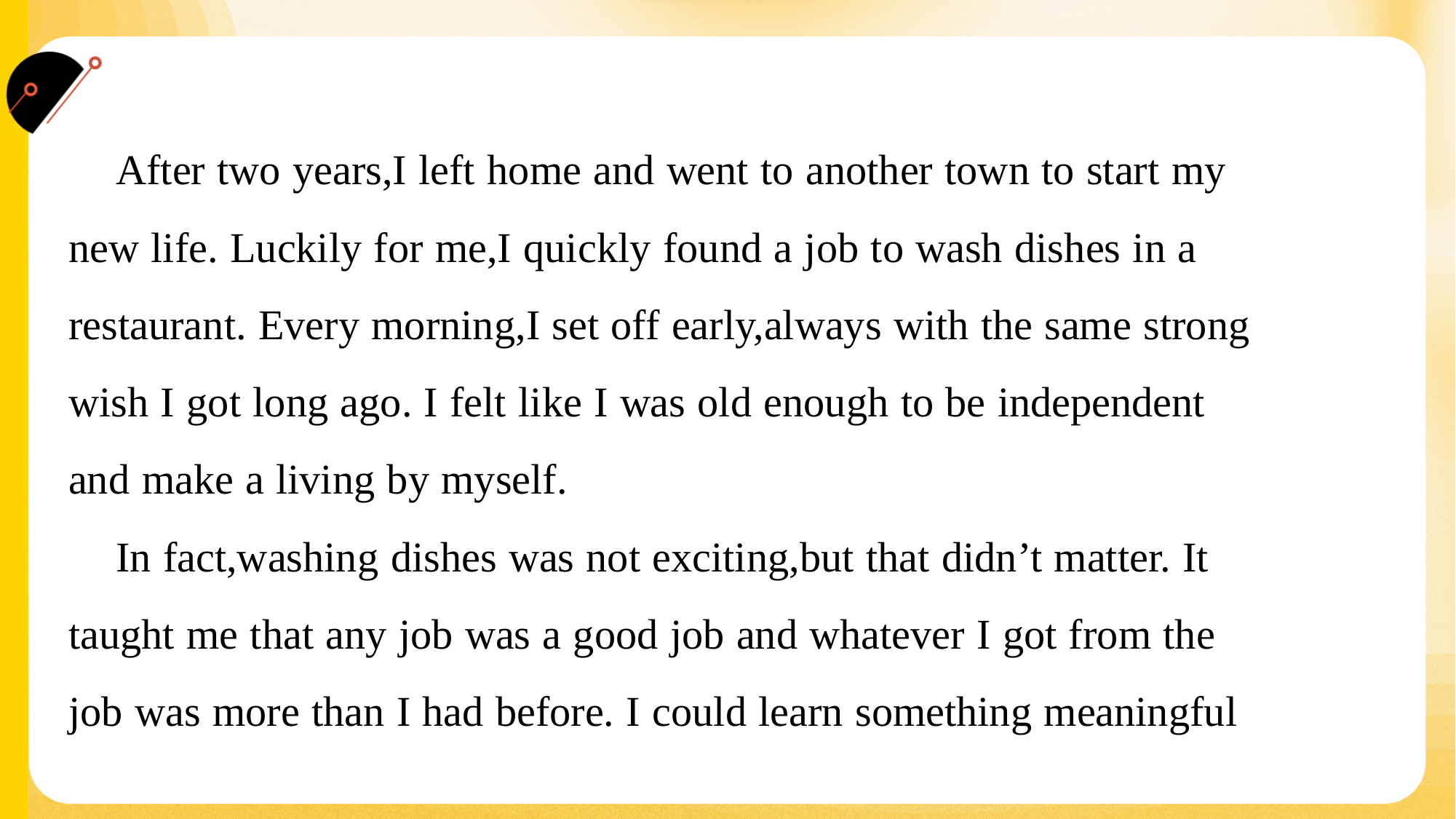

After two years,I left home and went to another town to start my
new life. Luckily for me,I quickly found a job to wash dishes in a
restaurant. Every morning,I set off early,always with the same strong
wish I got long ago. I felt like I was old enough to be independent
and make a living by myself.
    In fact,washing dishes was not exciting,but that didn’t matter. It
taught me that any job was a good job and whatever I got from the
job was more than I had before. I could learn something meaningful